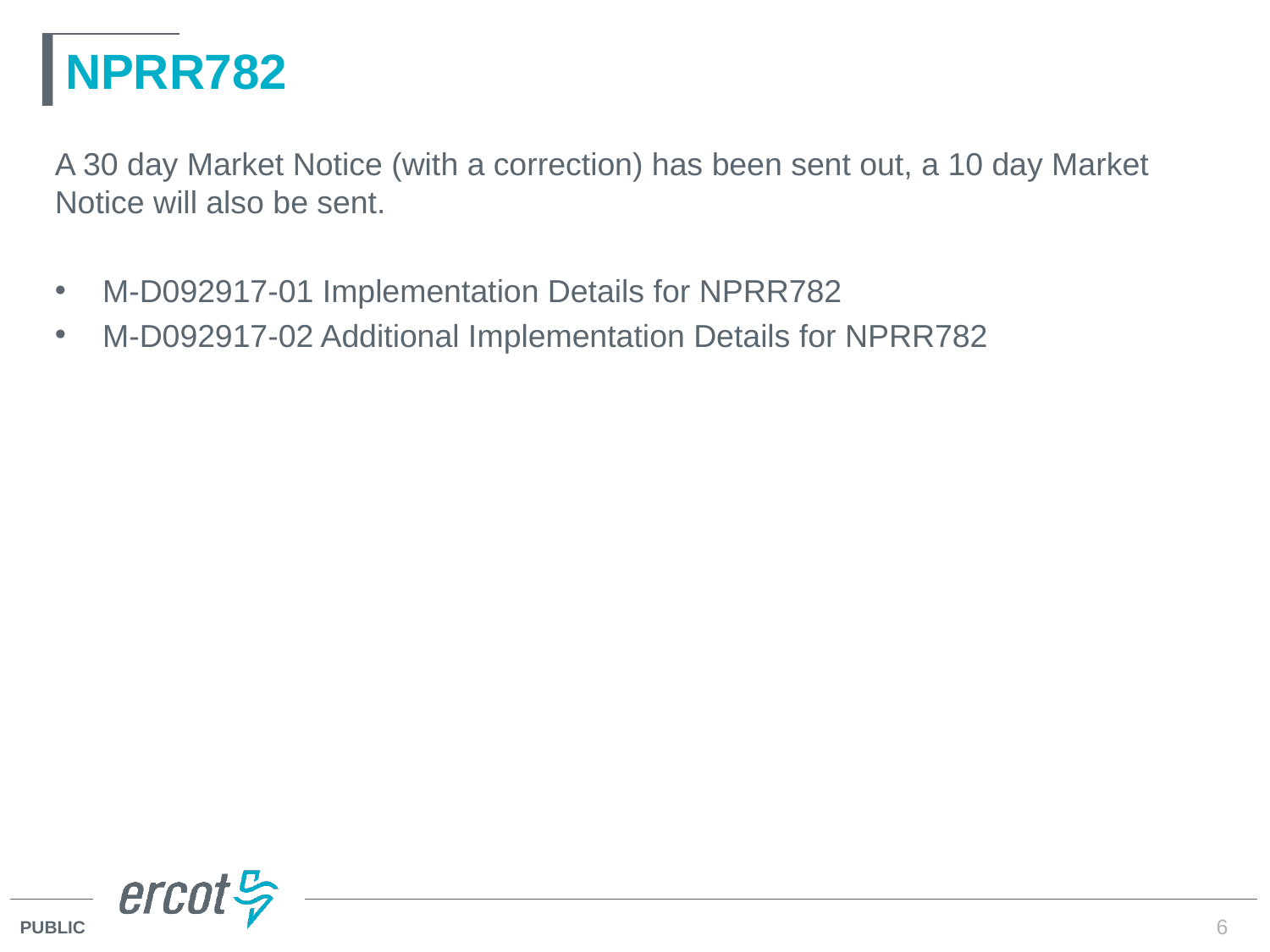

# NPRR782
A 30 day Market Notice (with a correction) has been sent out, a 10 day Market Notice will also be sent.

M-D092917-01 Implementation Details for NPRR782
M-D092917-02 Additional Implementation Details for NPRR782

6